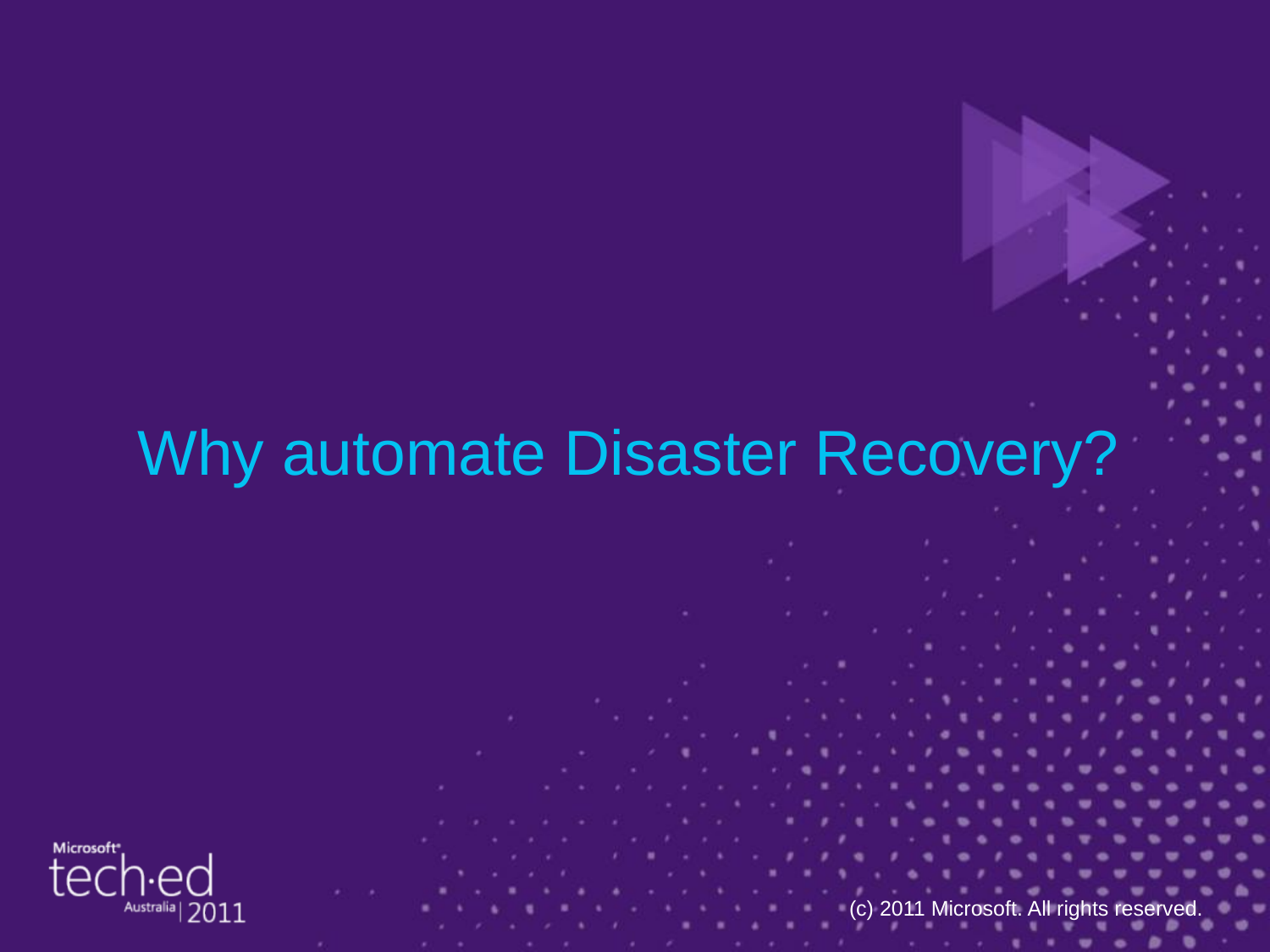

# Why automate Disaster Recovery?
(c) 2011 Microsoft. All rights reserved.